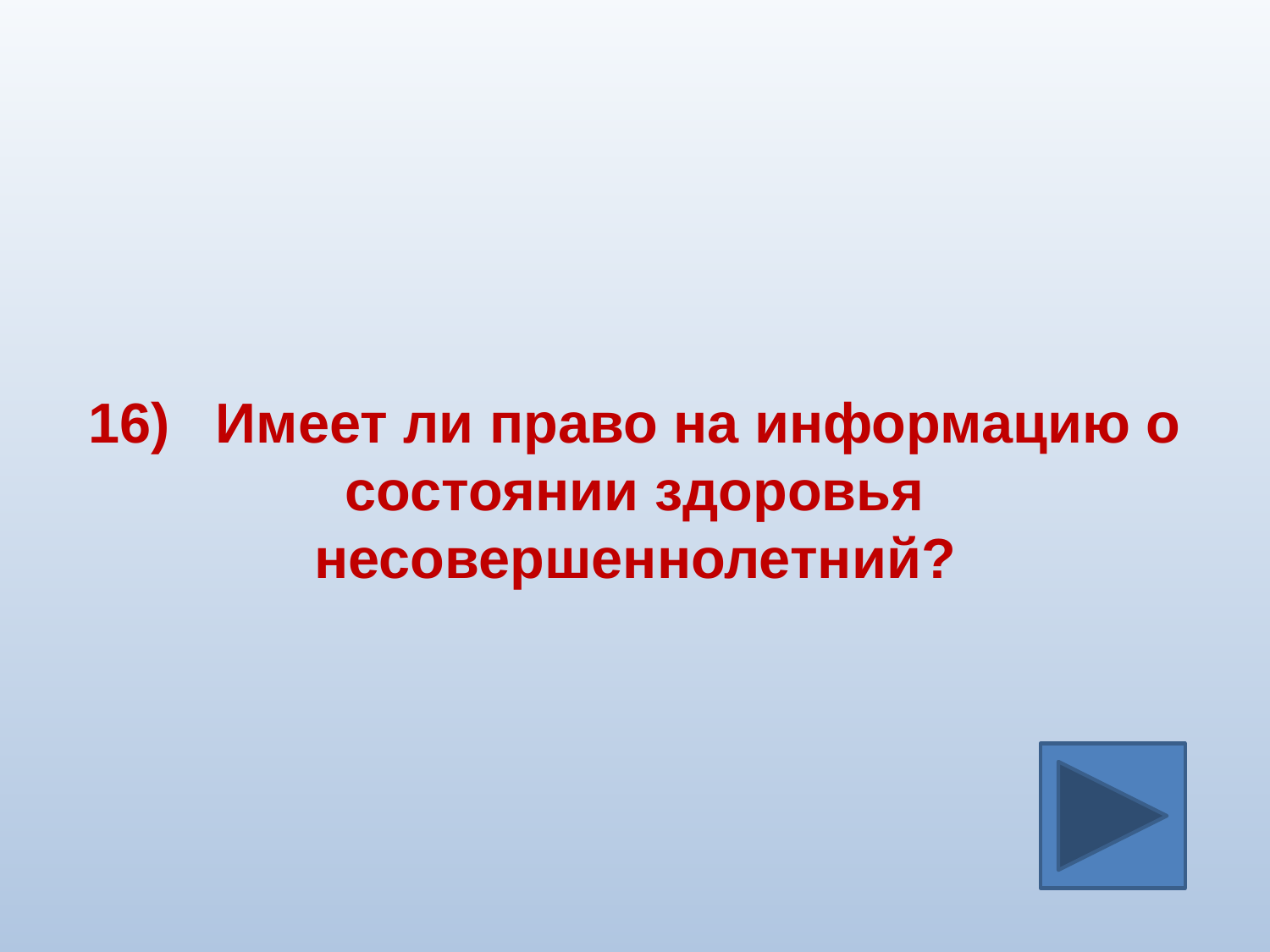

#

16)	Имеет ли право на информацию о состоянии здоровья несовершеннолетний?